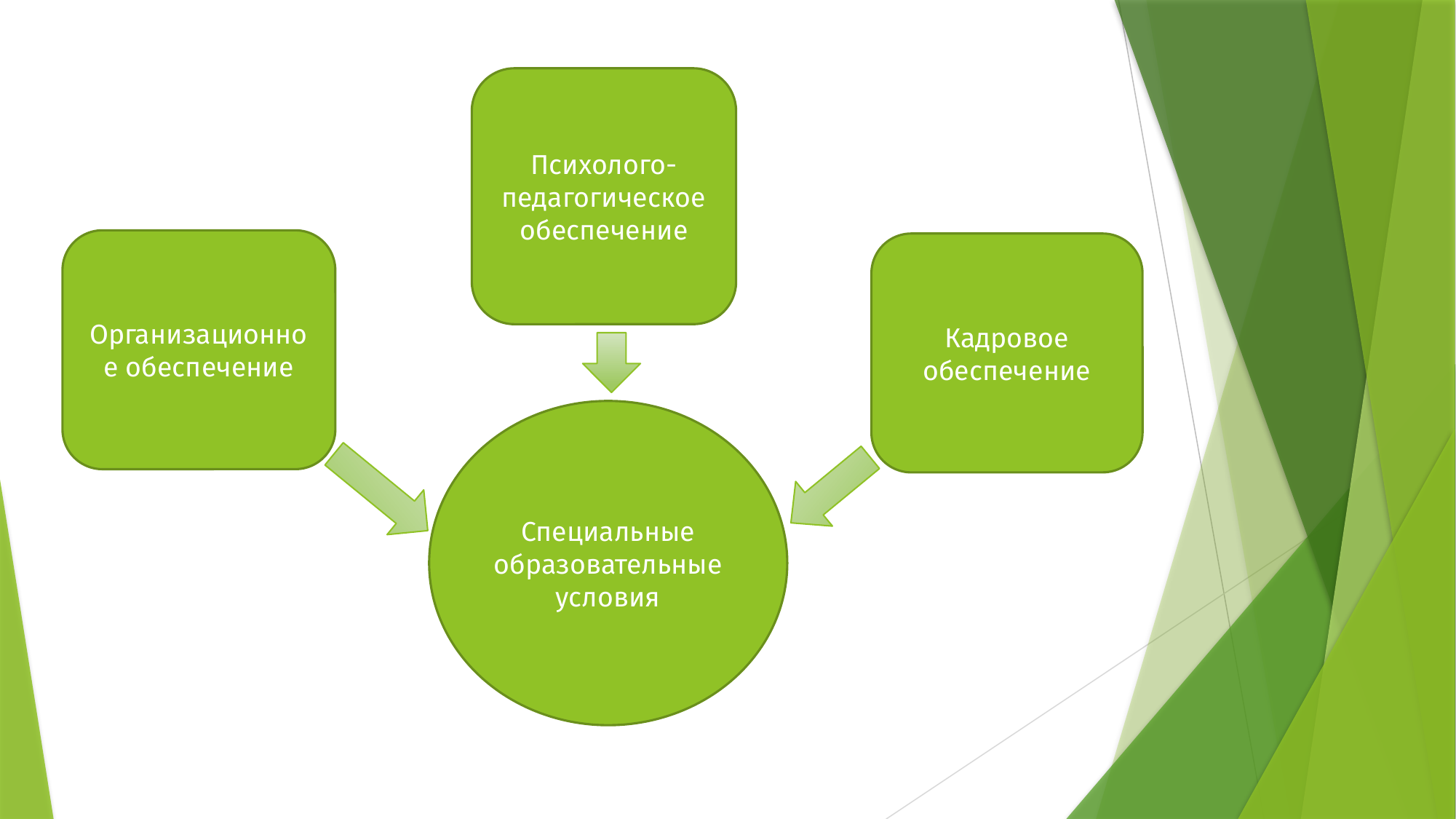

Психолого-педагогическое обеспечение
Организационное обеспечение
Кадровое обеспечение

Специальные образовательные условия